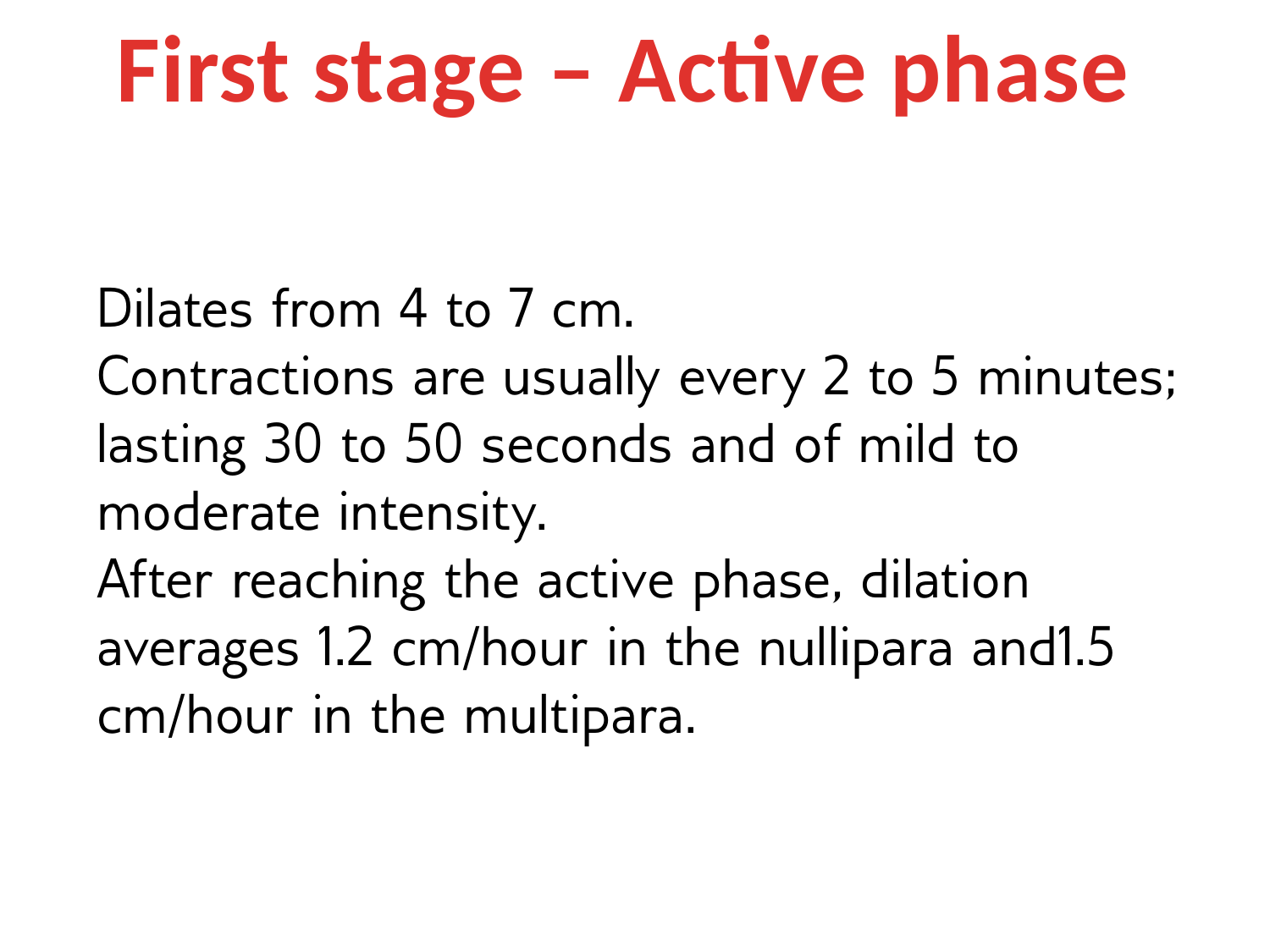

First stage – Active phase
Dilates from 4 to 7 cm.
Contractions are usually every 2 to 5 minutes; lasting 30 to 50 seconds and of mild to moderate intensity.
After reaching the active phase, dilation averages 1.2 cm/hour in the nullipara and1.5 cm/hour in the multipara.